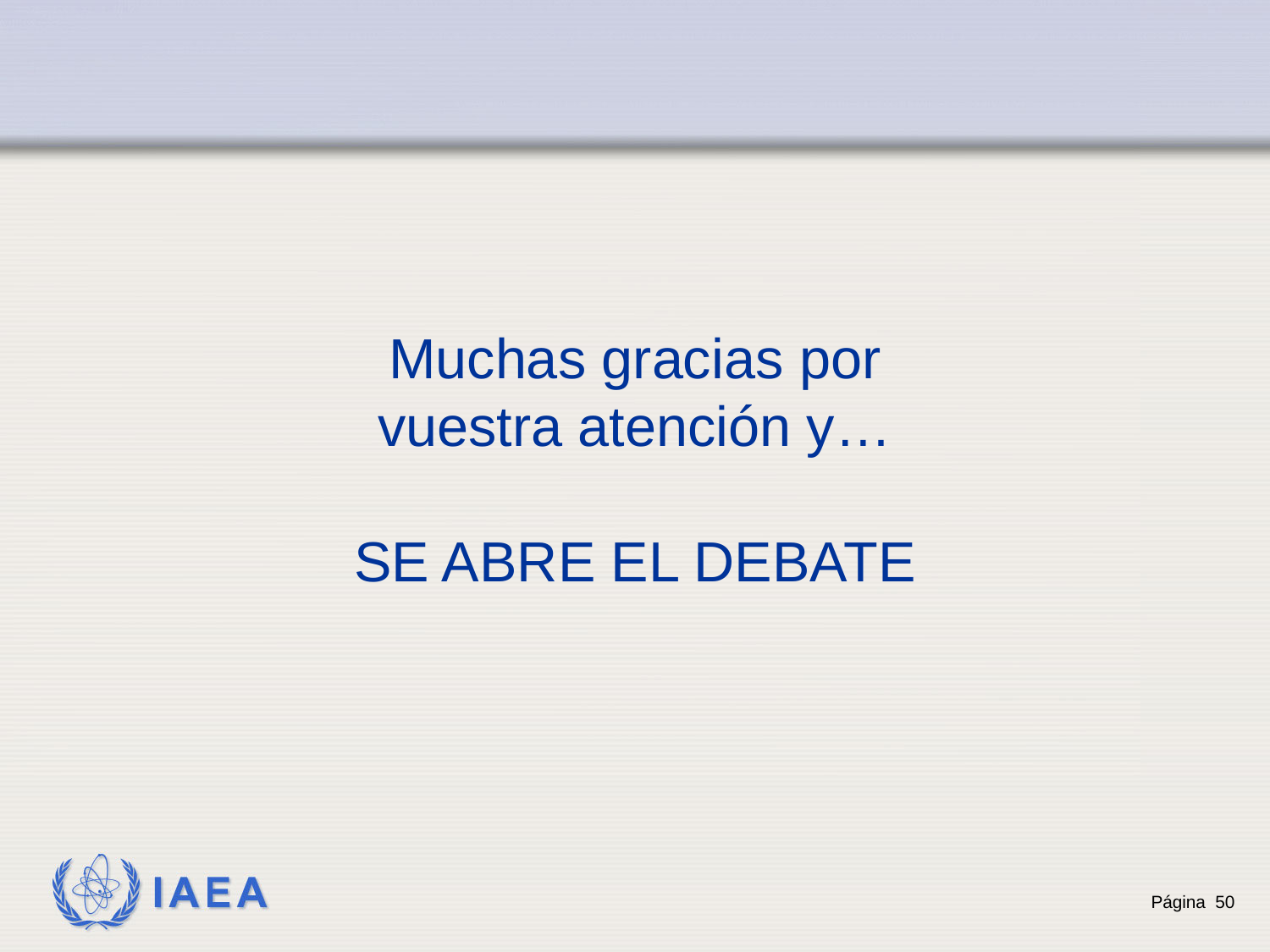

Muchas gracias por vuestra atención y…

SE ABRE EL DEBATE
Página  50